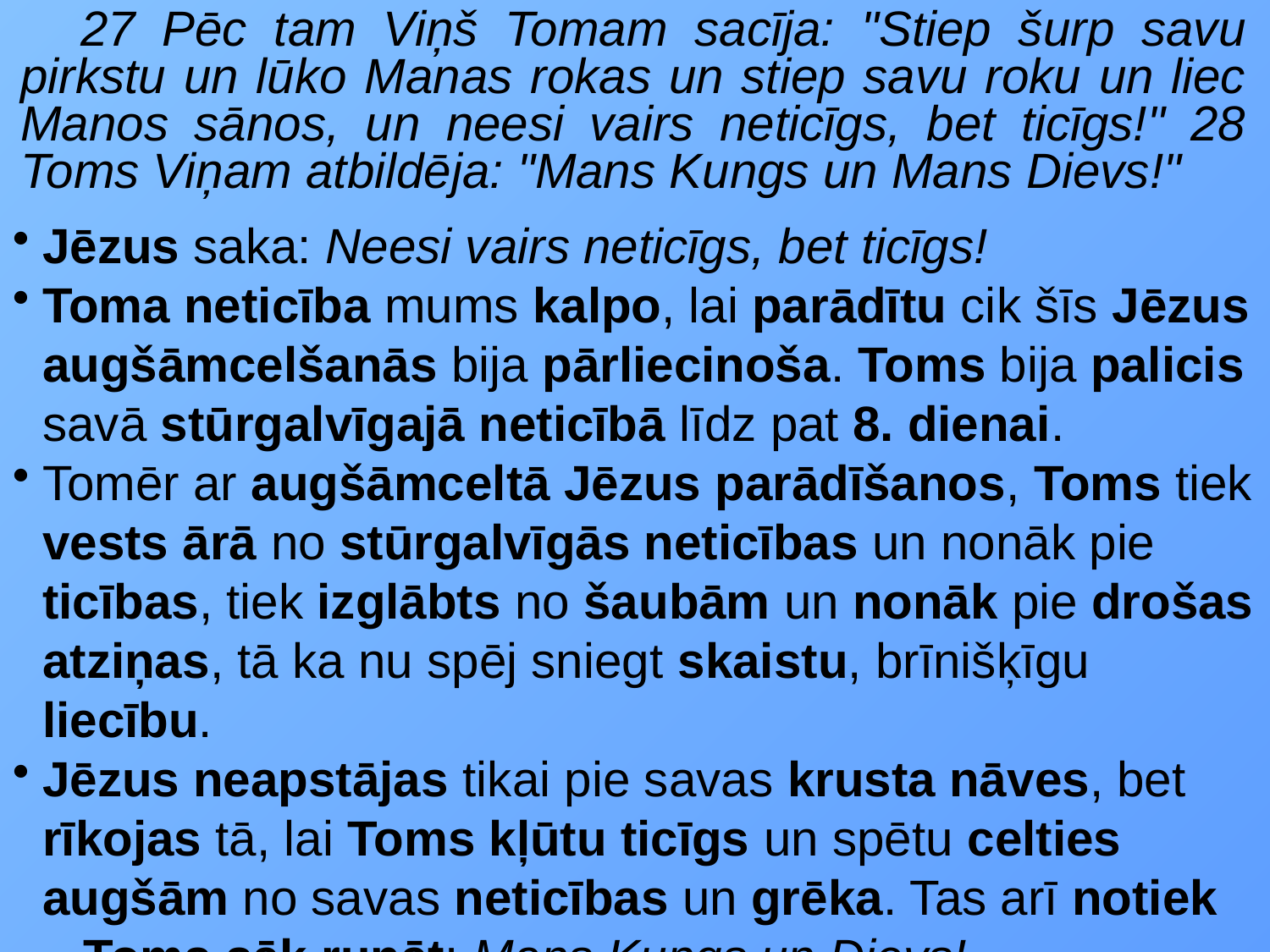

27 Pēc tam Viņš Tomam sacīja: "Stiep šurp savu pirkstu un lūko Manas rokas un stiep savu roku un liec Manos sānos, un neesi vairs neticīgs, bet ticīgs!" 28 Toms Viņam atbildēja: "Mans Kungs un Mans Dievs!"
Jēzus saka: Neesi vairs neticīgs, bet ticīgs!
Toma neticība mums kalpo, lai parādītu cik šīs Jēzus augšāmcelšanās bija pārliecinoša. Toms bija palicis savā stūrgalvīgajā neticībā līdz pat 8. dienai.
Tomēr ar augšāmceltā Jēzus parādīšanos, Toms tiek vests ārā no stūrgalvīgās neticības un nonāk pie ticības, tiek izglābts no šaubām un nonāk pie drošas atziņas, tā ka nu spēj sniegt skaistu, brīnišķīgu liecību.
Jēzus neapstājas tikai pie savas krusta nāves, bet rīkojas tā, lai Toms kļūtu ticīgs un spētu celties augšām no savas neticības un grēka. Tas arī notiek – Toms sāk runāt: Mans Kungs un Dievs!